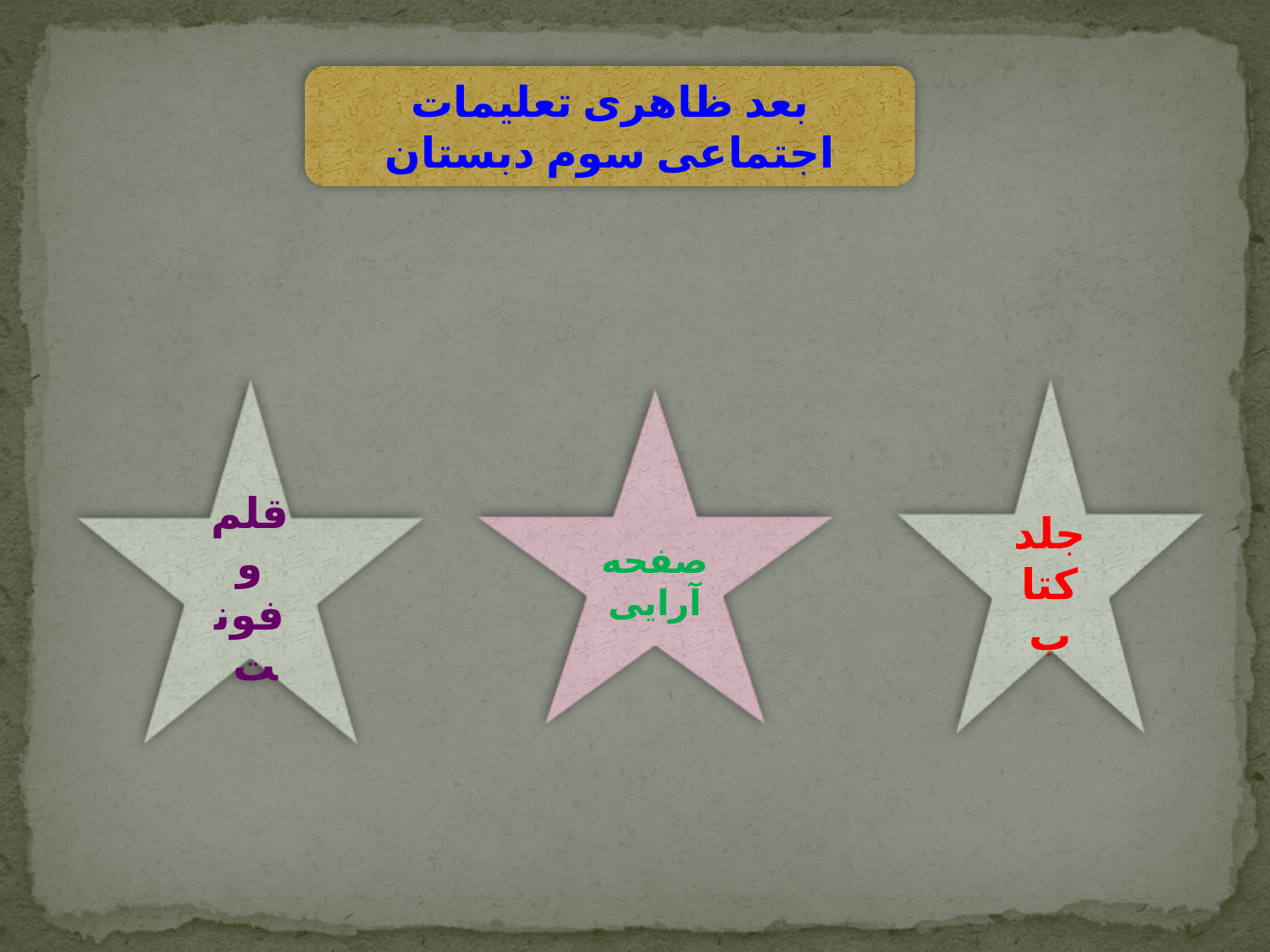

#
بعد ظاهری تعلیمات اجتماعی سوم دبستان

قلم و فونت
جلد کتاب
صفحه آرایی